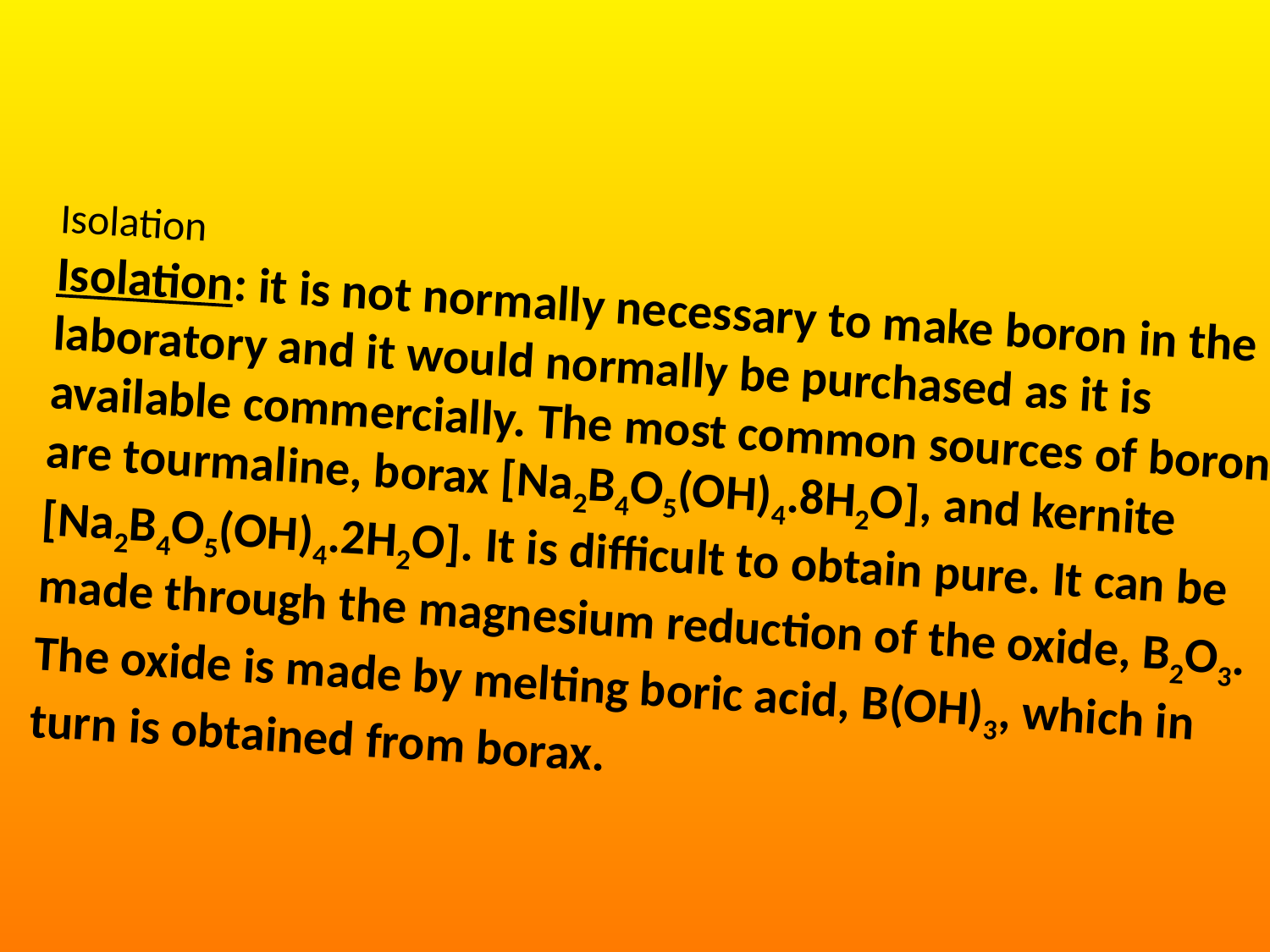

Isolation
Isolation: it is not normally necessary to make boron in the laboratory and it would normally be purchased as it is available commercially. The most common sources of boron are tourmaline, borax [Na2B4O5(OH)4.8H2O], and kernite [Na2B4O5(OH)4.2H2O]. It is difficult to obtain pure. It can be made through the magnesium reduction of the oxide, B2O3. The oxide is made by melting boric acid, B(OH)3, which in turn is obtained from borax.